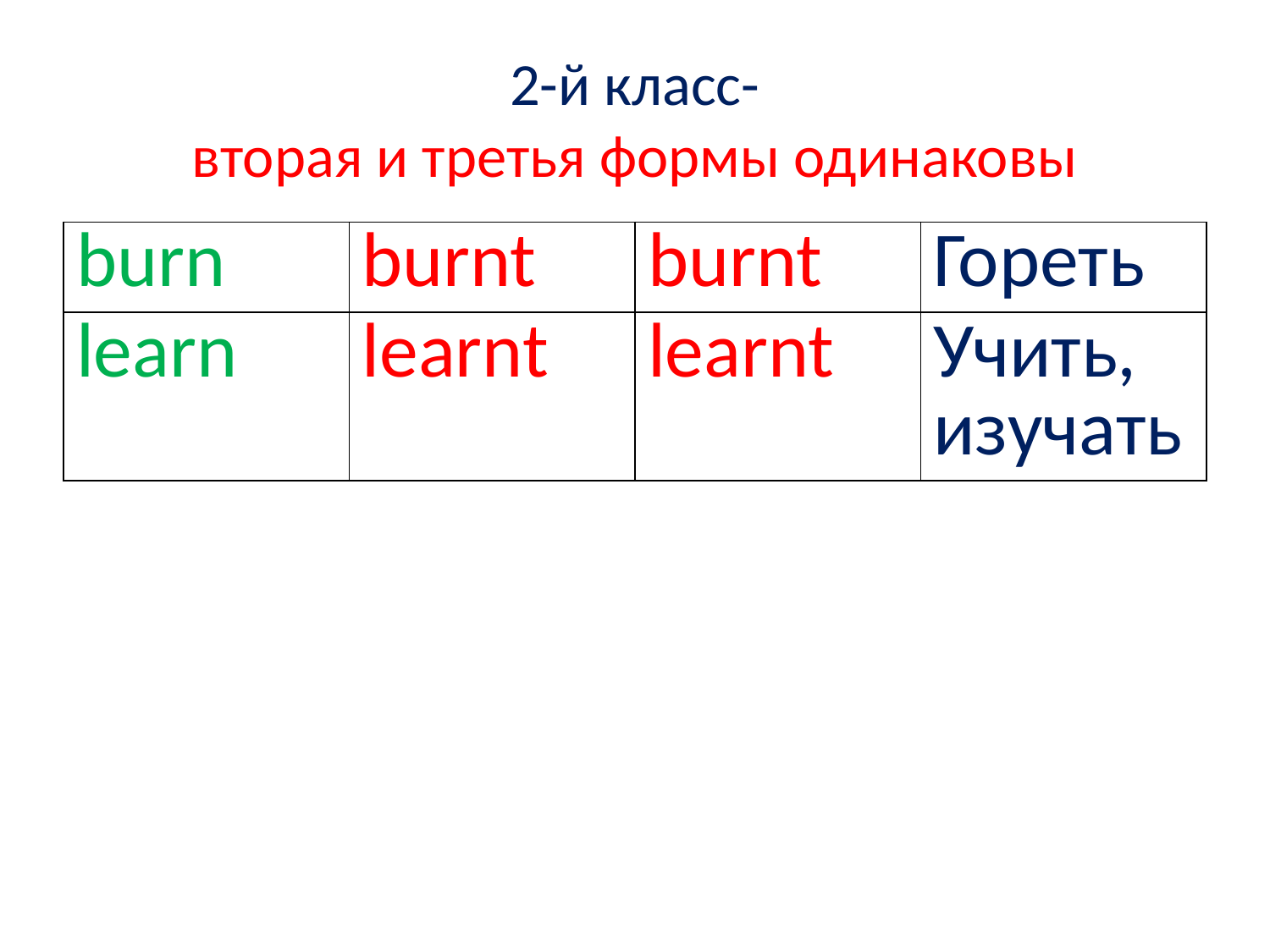

# 2-й класс- вторая и третья формы одинаковы
| burn | burnt | burnt | Гореть |
| --- | --- | --- | --- |
| learn | learnt | learnt | Учить, изучать |